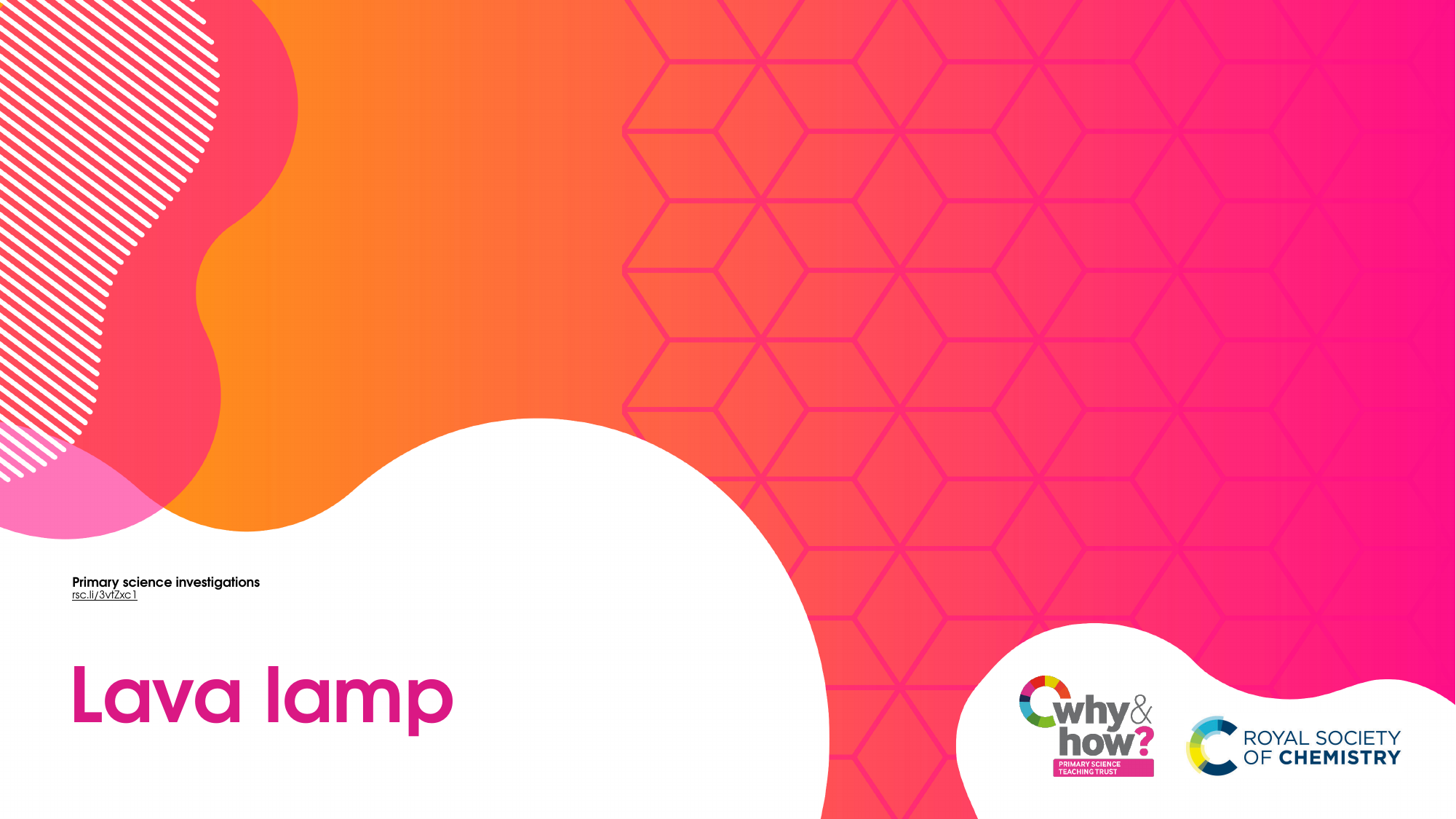

# Primary science investigations rsc.li/3vtZxc1
Lava lamp